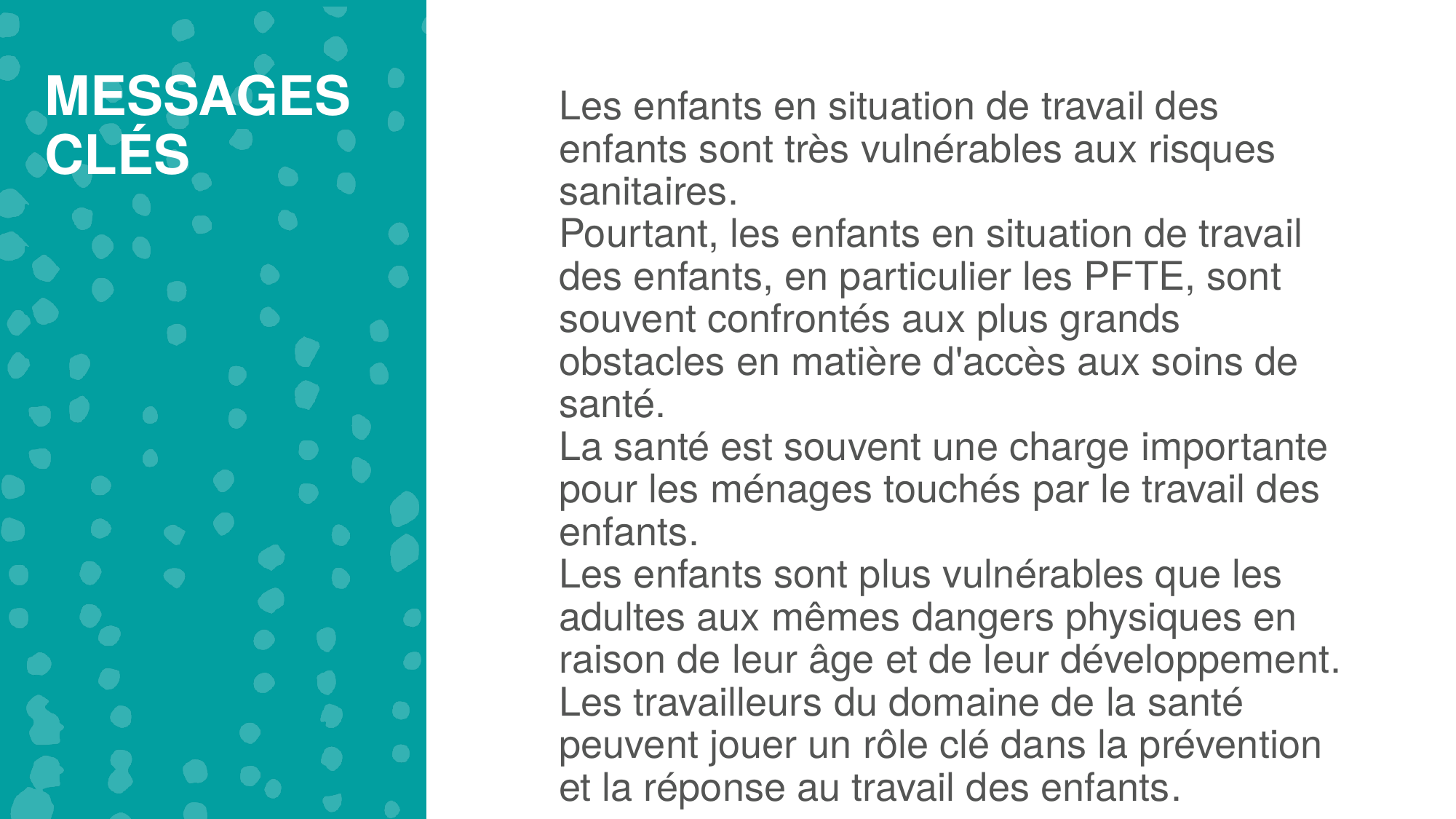

MESSAGES CLÉS
Les enfants en situation de travail des enfants sont très vulnérables aux risques sanitaires.
Pourtant, les enfants en situation de travail des enfants, en particulier les PFTE, sont souvent confrontés aux plus grands obstacles en matière d'accès aux soins de santé.
La santé est souvent une charge importante pour les ménages touchés par le travail des enfants.
Les enfants sont plus vulnérables que les adultes aux mêmes dangers physiques en raison de leur âge et de leur développement.
Les travailleurs du domaine de la santé peuvent jouer un rôle clé dans la prévention et la réponse au travail des enfants.